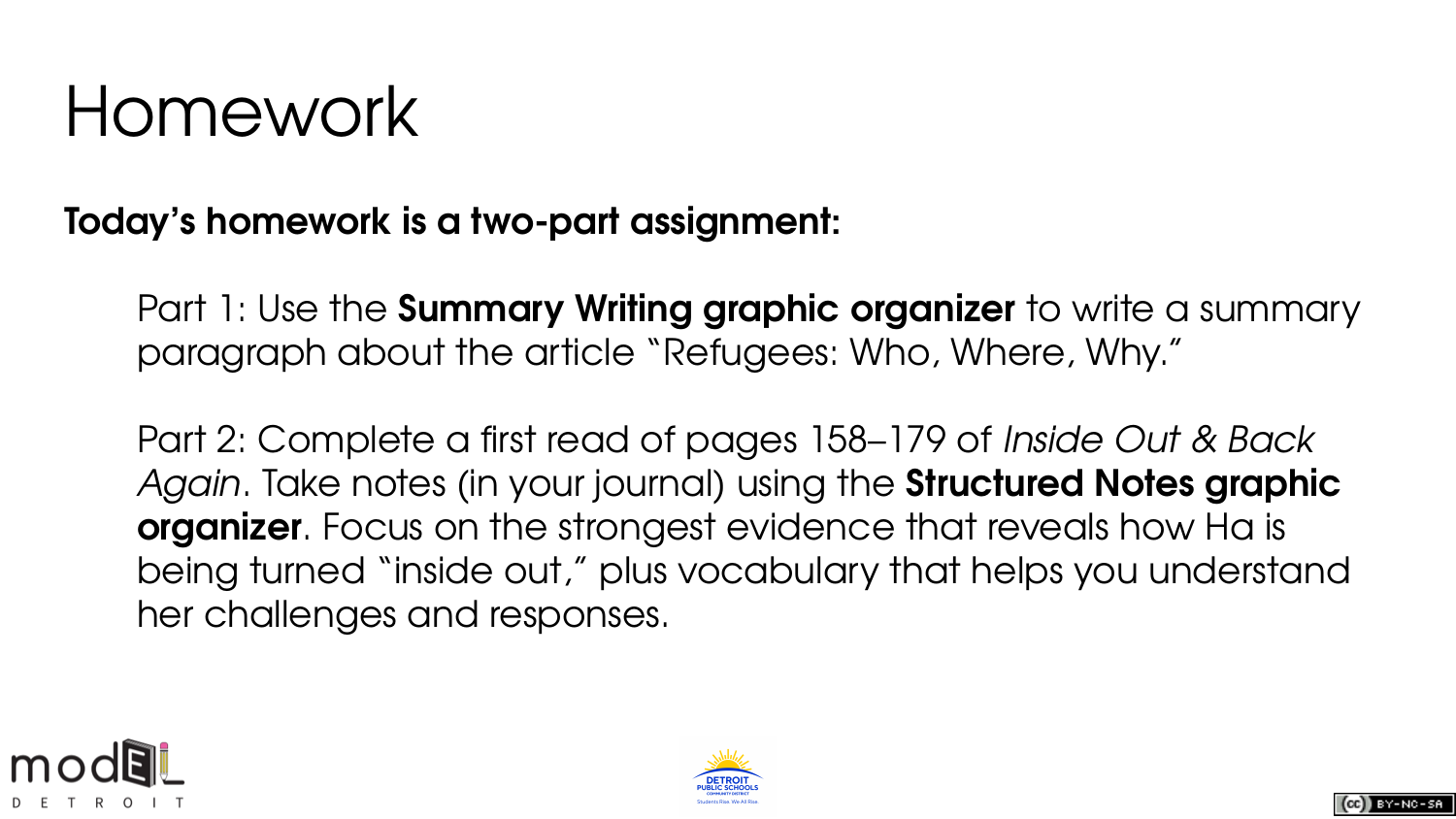

# Homework
Today’s homework is a two-part assignment:

Part 1: Use the Summary Writing graphic organizer to write a summary paragraph about the article “Refugees: Who, Where, Why.”

Part 2: Complete a first read of pages 158–179 of Inside Out & Back Again. Take notes (in your journal) using the Structured Notes graphic organizer. Focus on the strongest evidence that reveals how Ha is being turned “inside out,” plus vocabulary that helps you understand her challenges and responses.